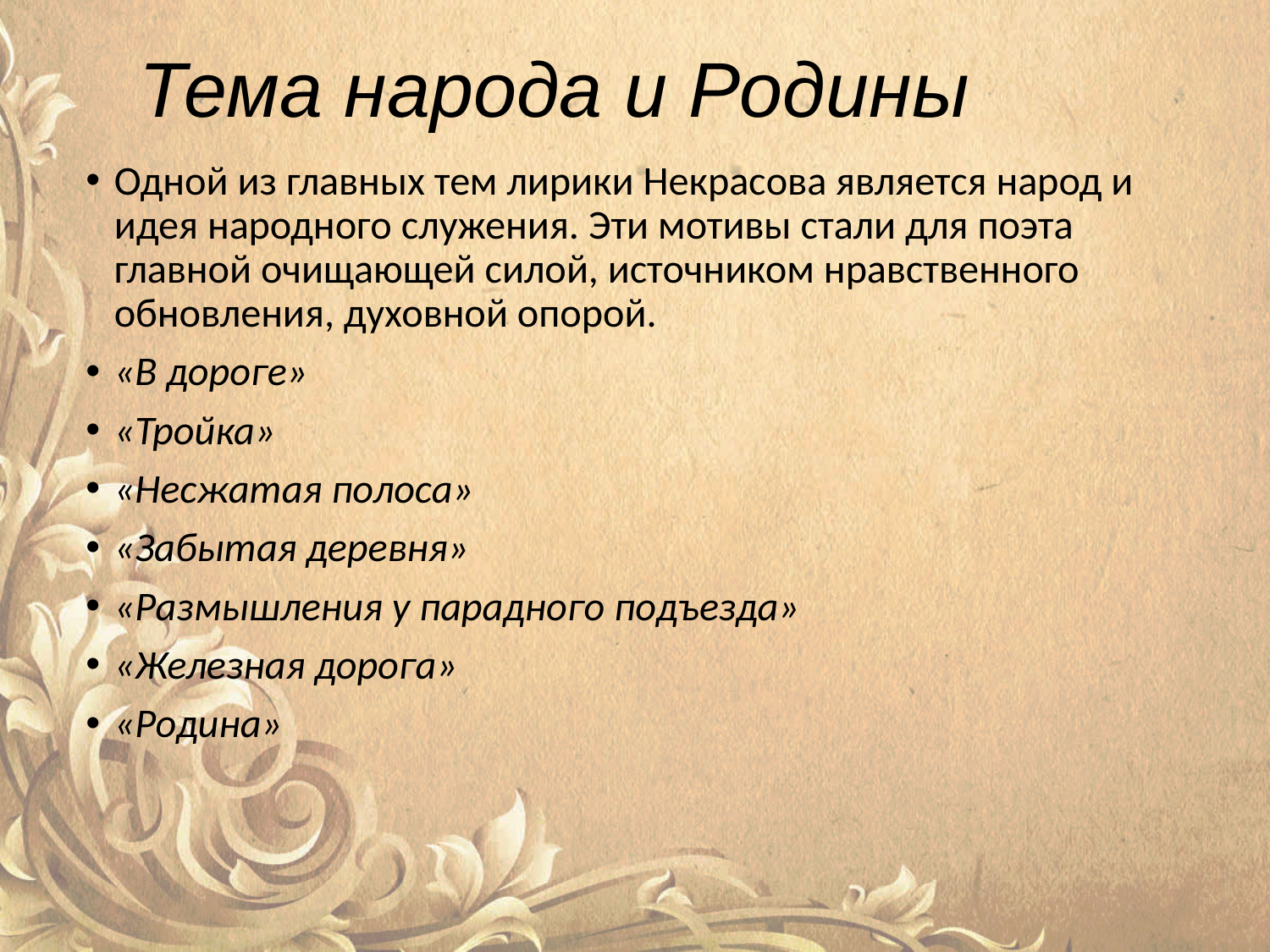

# Тема народа и Родины
Одной из главных тем лирики Некрасова является народ и идея народного служения. Эти мотивы стали для поэта главной очищающей силой, источником нравственного обновления, духовной опорой.
«В дороге»
«Тройка»
«Несжатая полоса»
«Забытая деревня»
«Размышления у парадного подъезда»
«Железная дорога»
«Родина»